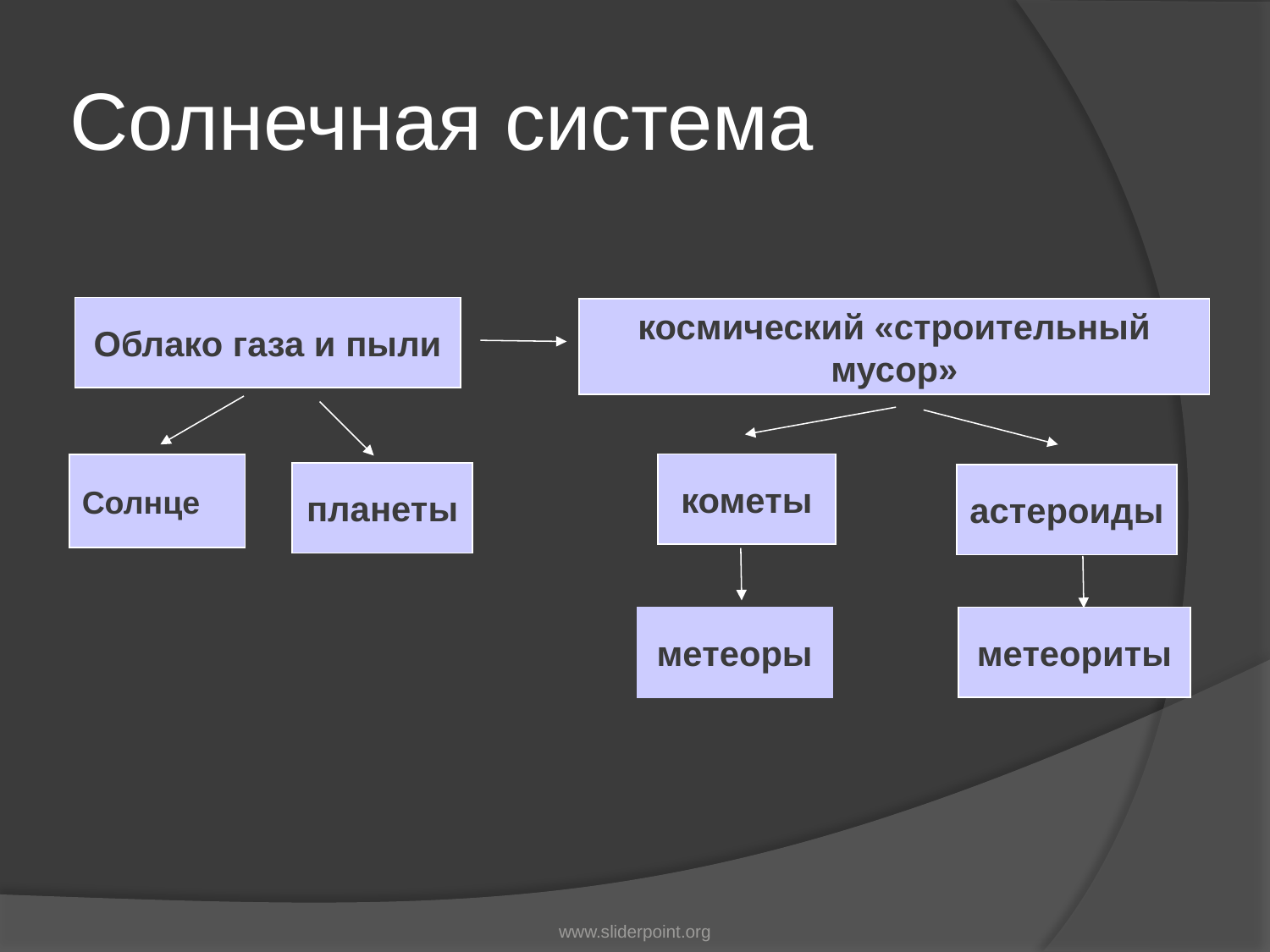

# Солнечная система
Облако газа и пыли
космический «строительный мусор»

кометы
Солнце
планеты
астероиды

метеоры
метеориты
www.sliderpoint.org